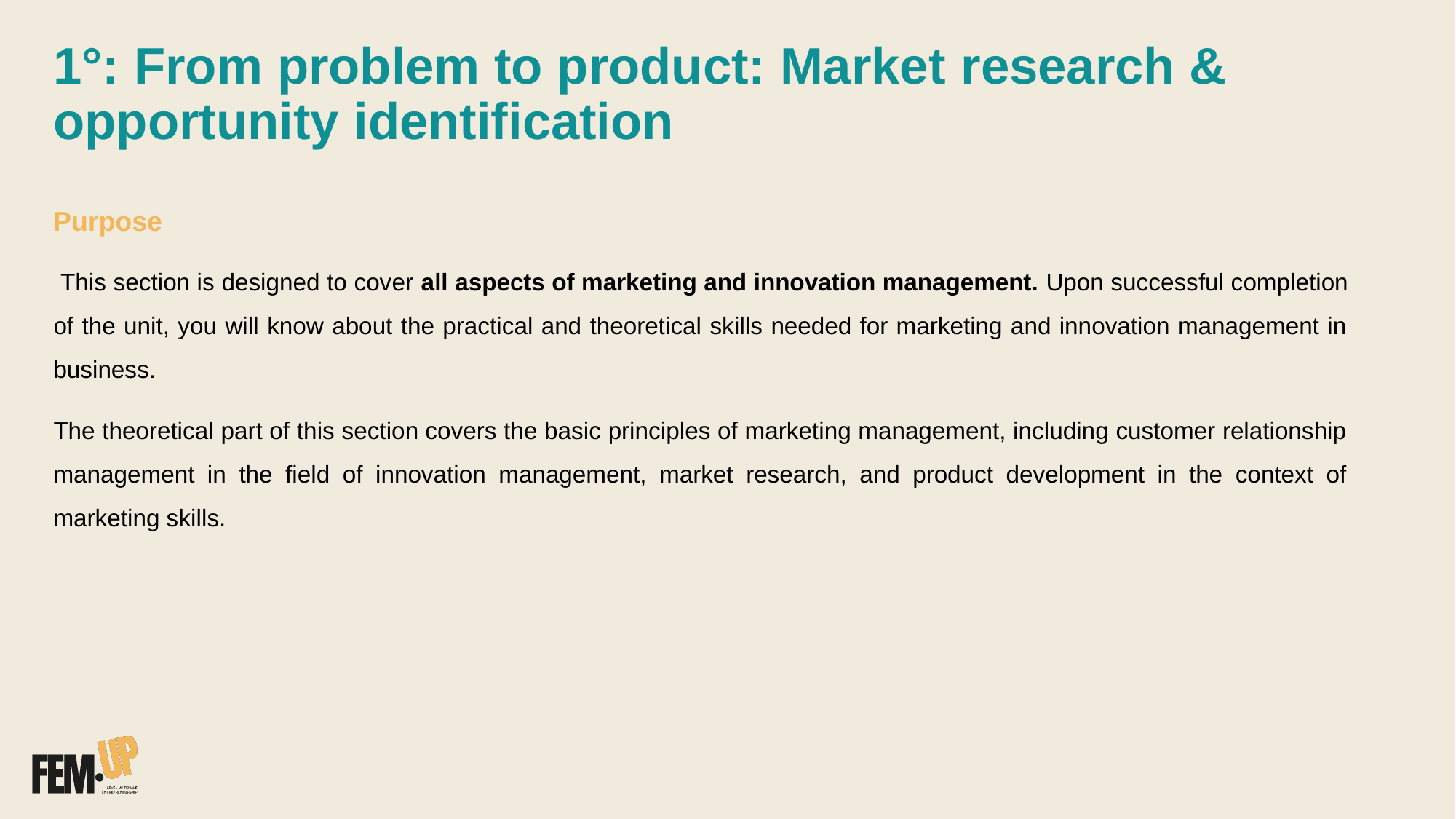

# 1°: From problem to product: Market research & opportunity identification​
Purpose
 This section is designed to cover all aspects of marketing and innovation management. Upon successful completion of the unit, you will know about the practical and theoretical skills needed for marketing and innovation management in business.​​
The theoretical part of this section covers the basic principles of marketing management, including customer relationship management in the field of innovation management, market research, and product development in the context of marketing skills.